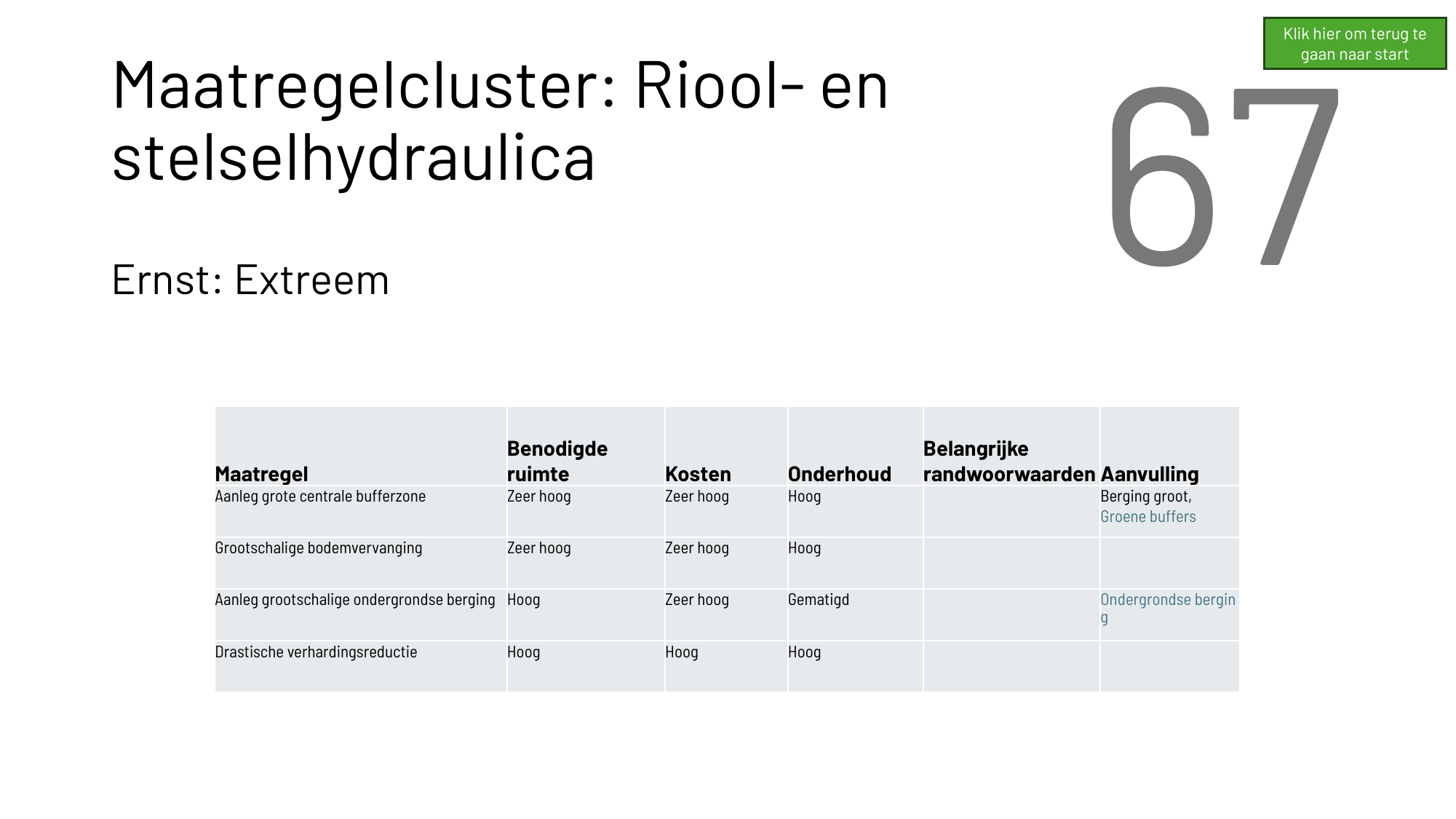

Klik hier om terug te gaan naar start
# Maatregelcluster: Riool- en stelselhydraulica
67
Ernst: Extreem
| Maatregel | Benodigde ruimte | Kosten | Onderhoud | Belangrijke randwoorwaarden | Aanvulling |
| --- | --- | --- | --- | --- | --- |
| Aanleg grote centrale bufferzone | Zeer hoog | Zeer hoog | Hoog |  | Berging groot, Groene buffers |
| Grootschalige bodemvervanging | Zeer hoog | Zeer hoog | Hoog |  |  |
| Aanleg grootschalige ondergrondse berging | Hoog | Zeer hoog | Gematigd |  | Ondergrondse berging |
| Drastische verhardingsreductie | Hoog | Hoog | Hoog |  |  |